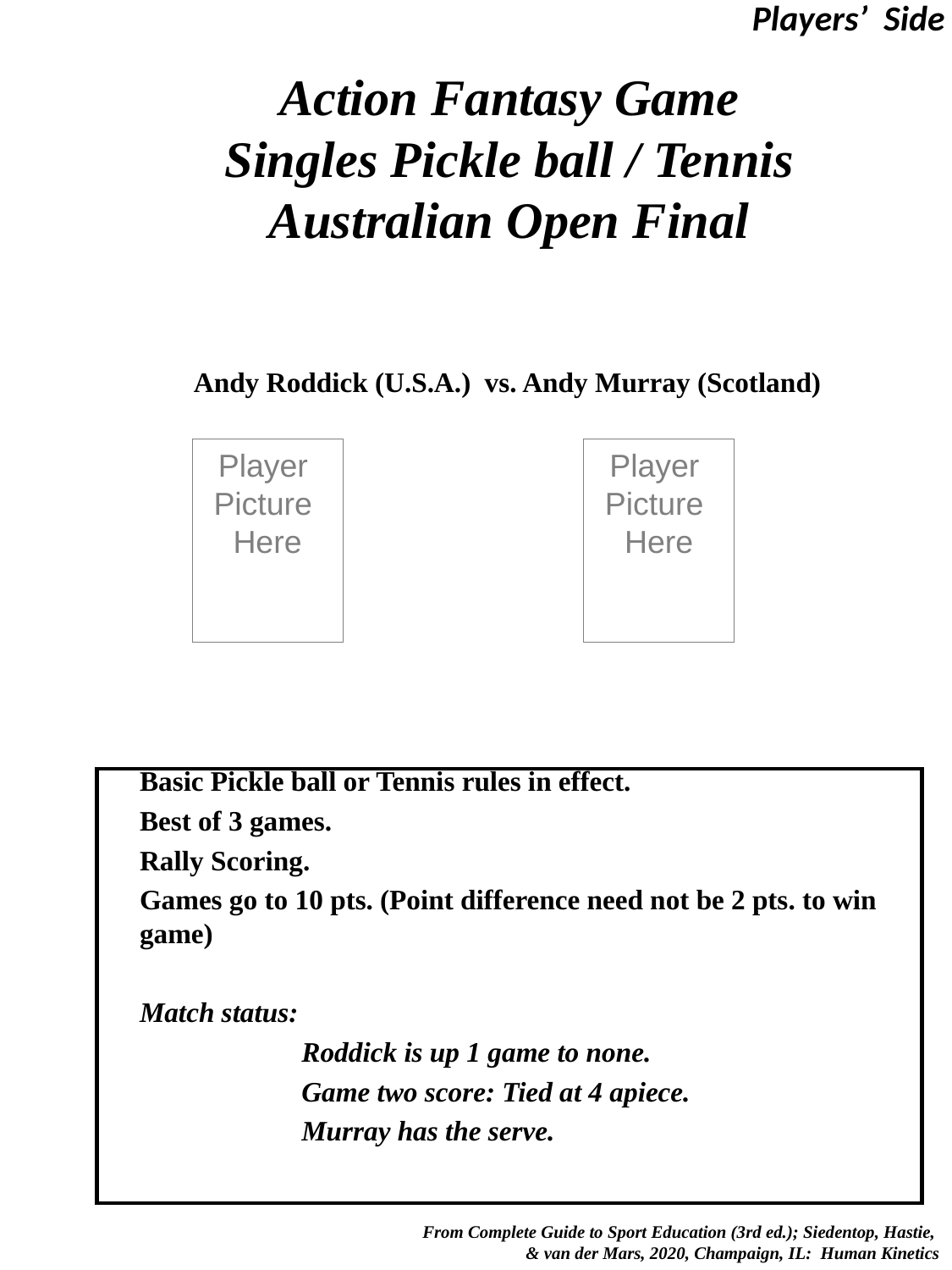

Players’  Side
# Action Fantasy Game Singles Pickle ball / Tennis Australian Open Final

Andy Roddick (U.S.A.)  vs. Andy Murray (Scotland)

	Basic Pickle ball or Tennis rules in effect.
	Best of 3 games.
	Rally Scoring.
	Games go to 10 pts. (Point difference need not be 2 pts. to win game)

	Match status:
		     Roddick is up 1 game to none.
		     Game two score: Tied at 4 apiece.
		     Murray has the serve.
Player
Picture
Here

Player
Picture
Here

 From Complete Guide to Sport Education (3rd ed.); Siedentop, Hastie,
& van der Mars, 2020, Champaign, IL:  Human Kinetics